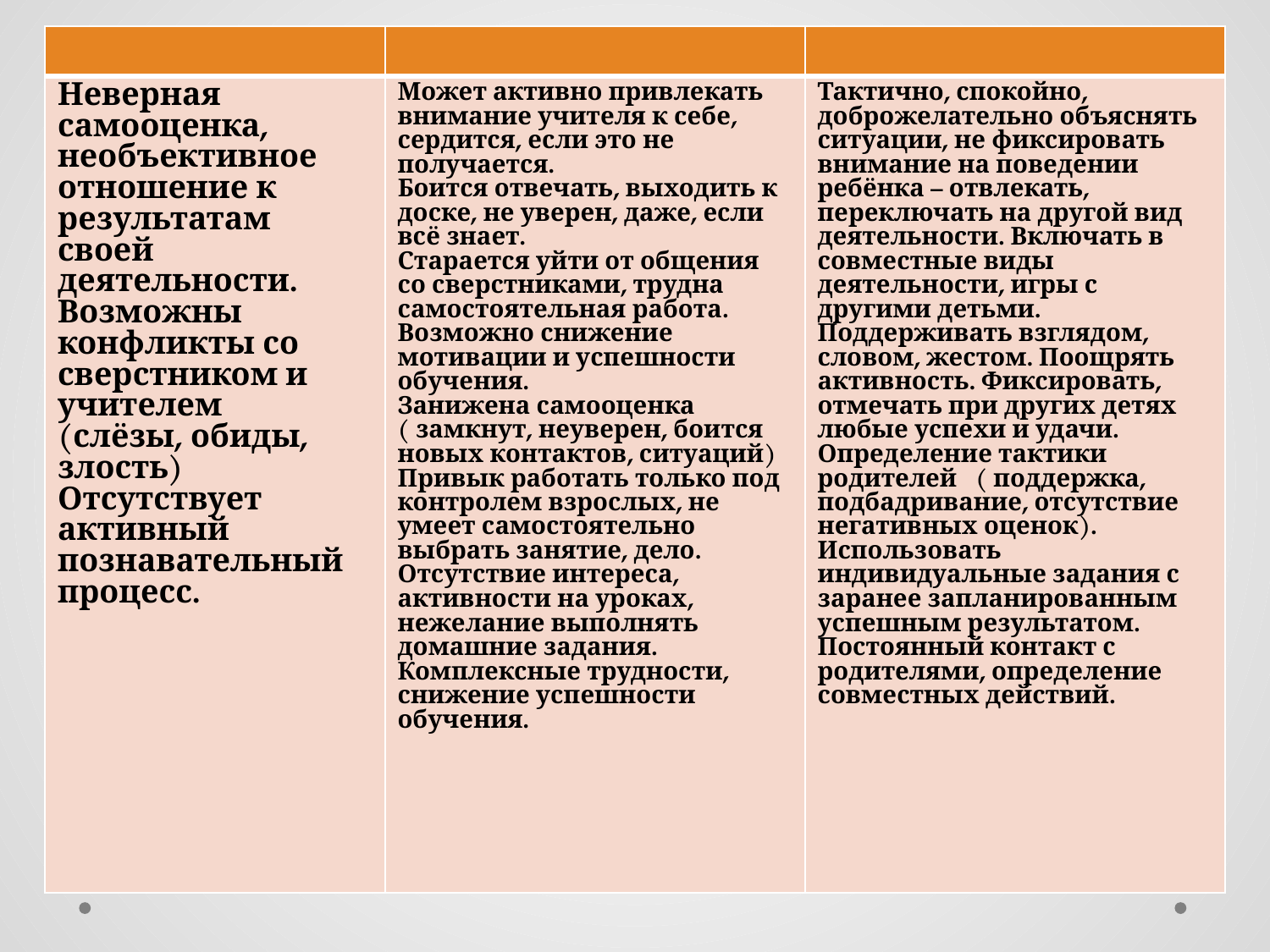

|  |  |  |
| --- | --- | --- |
| Неверная самооценка, необъективное отношение к результатам своей деятельности. Возможны конфликты со сверстником и учителем (слёзы, обиды, злость) Отсутствует активный познавательный процесс. | Может активно привлекать внимание учителя к себе, сердится, если это не получается. Боится отвечать, выходить к доске, не уверен, даже, если всё знает. Старается уйти от общения со сверстниками, трудна самостоятельная работа. Возможно снижение мотивации и успешности обучения. Занижена самооценка ( замкнут, неуверен, боится новых контактов, ситуаций) Привык работать только под контролем взрослых, не умеет самостоятельно выбрать занятие, дело. Отсутствие интереса, активности на уроках, нежелание выполнять домашние задания. Комплексные трудности, снижение успешности обучения. | Тактично, спокойно, доброжелательно объяснять ситуации, не фиксировать внимание на поведении ребёнка – отвлекать, переключать на другой вид деятельности. Включать в совместные виды деятельности, игры с другими детьми. Поддерживать взглядом, словом, жестом. Поощрять активность. Фиксировать, отмечать при других детях любые успехи и удачи. Определение тактики родителей ( поддержка, подбадривание, отсутствие негативных оценок). Использовать индивидуальные задания с заранее запланированным успешным результатом. Постоянный контакт с родителями, определение совместных действий. |
#